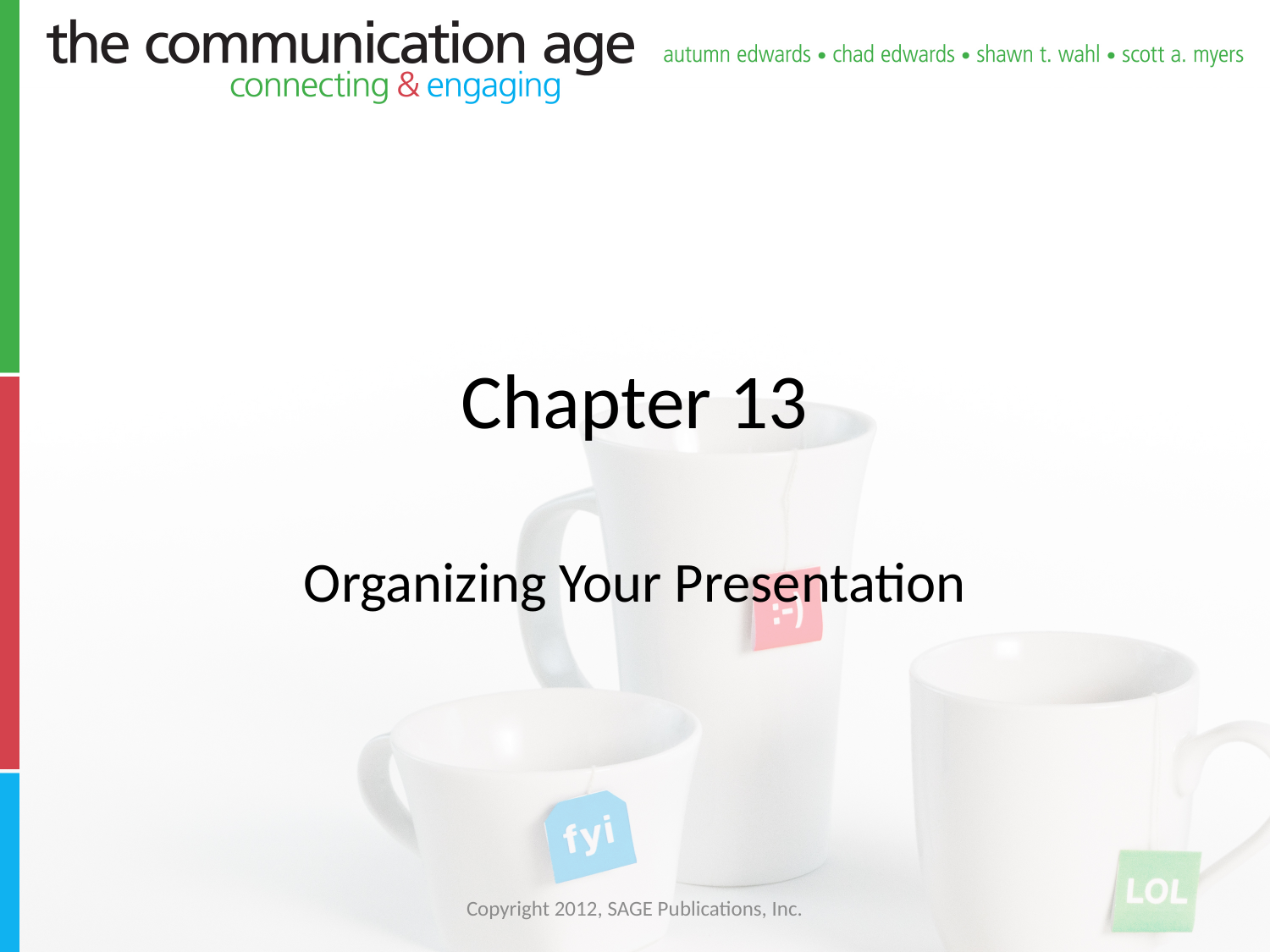

# Chapter 13
Organizing Your Presentation
Copyright 2012, SAGE Publications, Inc.